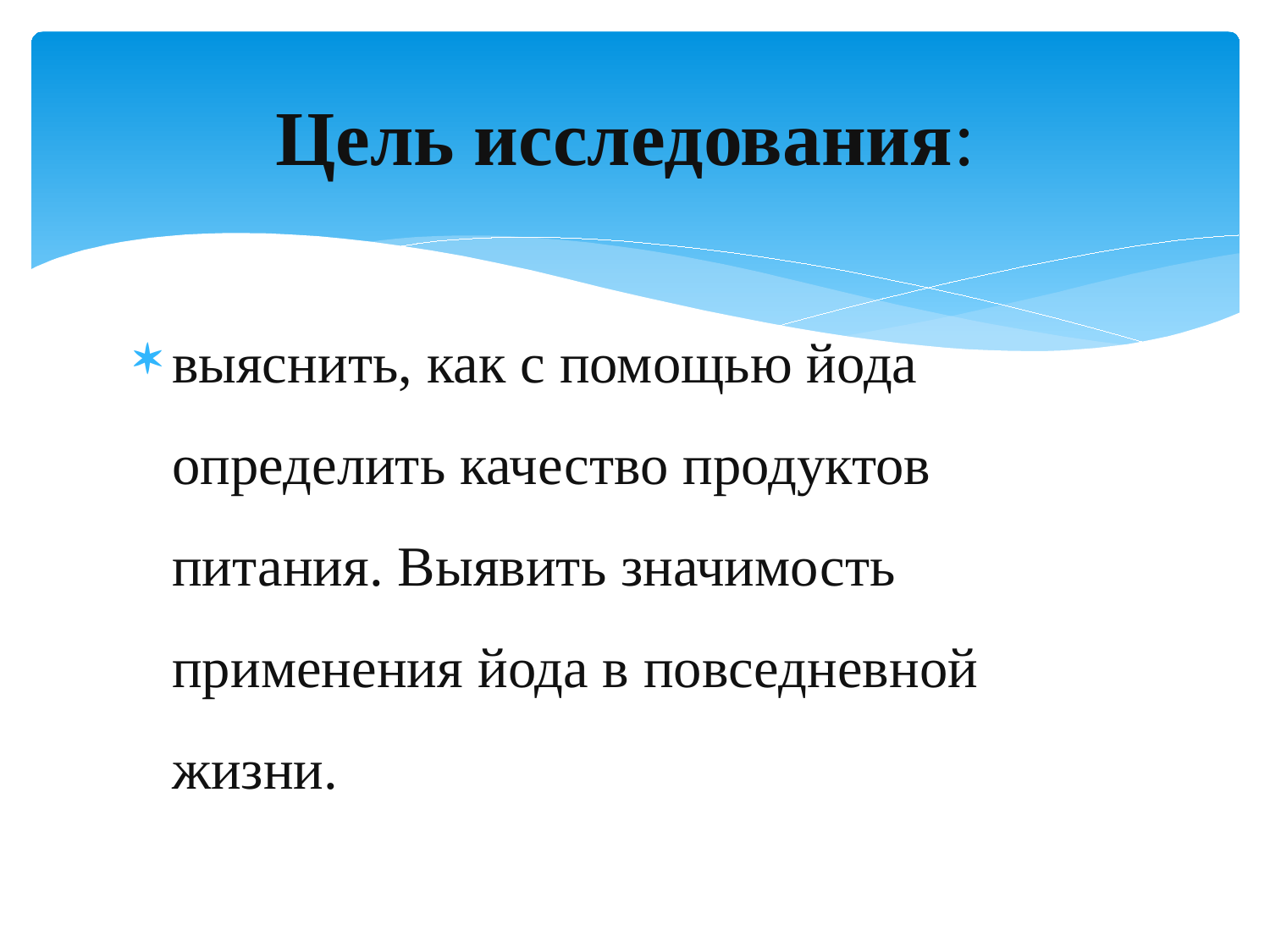

# Цель исследования:
выяснить, как с помощью йода определить качество продуктов питания. Выявить значимость применения йода в повседневной жизни.